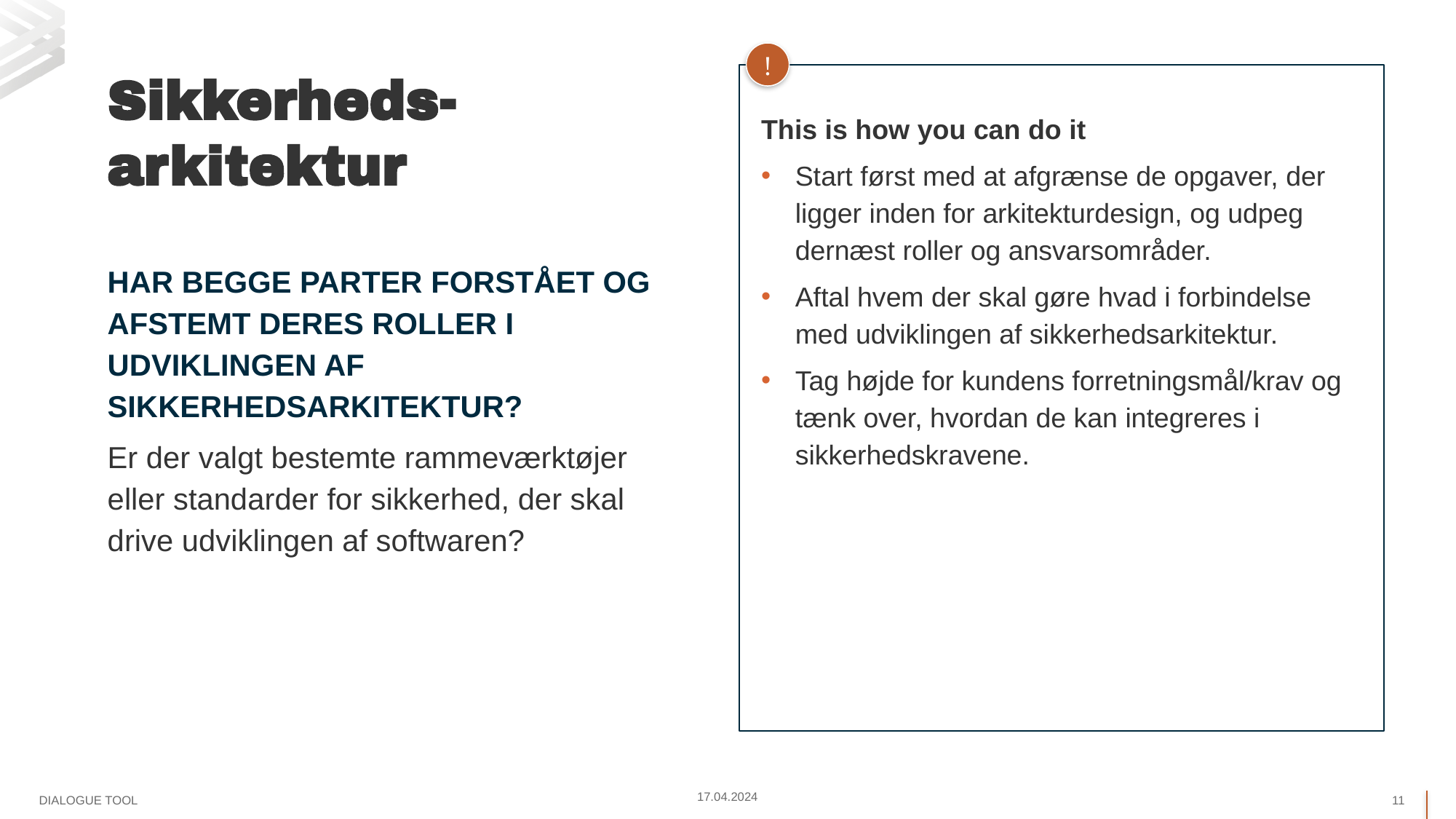

!
# Sikkerheds-arkitektur
This is how you can do it
Start først med at afgrænse de opgaver, der ligger inden for arkitekturdesign, og udpeg dernæst roller og ansvarsområder.
Aftal hvem der skal gøre hvad i forbindelse med udviklingen af sikkerhedsarkitektur.
Tag højde for kundens forretningsmål/krav og tænk over, hvordan de kan integreres i sikkerhedskravene.
Har begge parter forstået og afstemt deres roller i udviklingen af sikkerhedsarkitektur?
Er der valgt bestemte rammeværktøjer eller standarder for sikkerhed, der skal drive udviklingen af softwaren?
17.04.2024
11
DIALOGUE TOOL